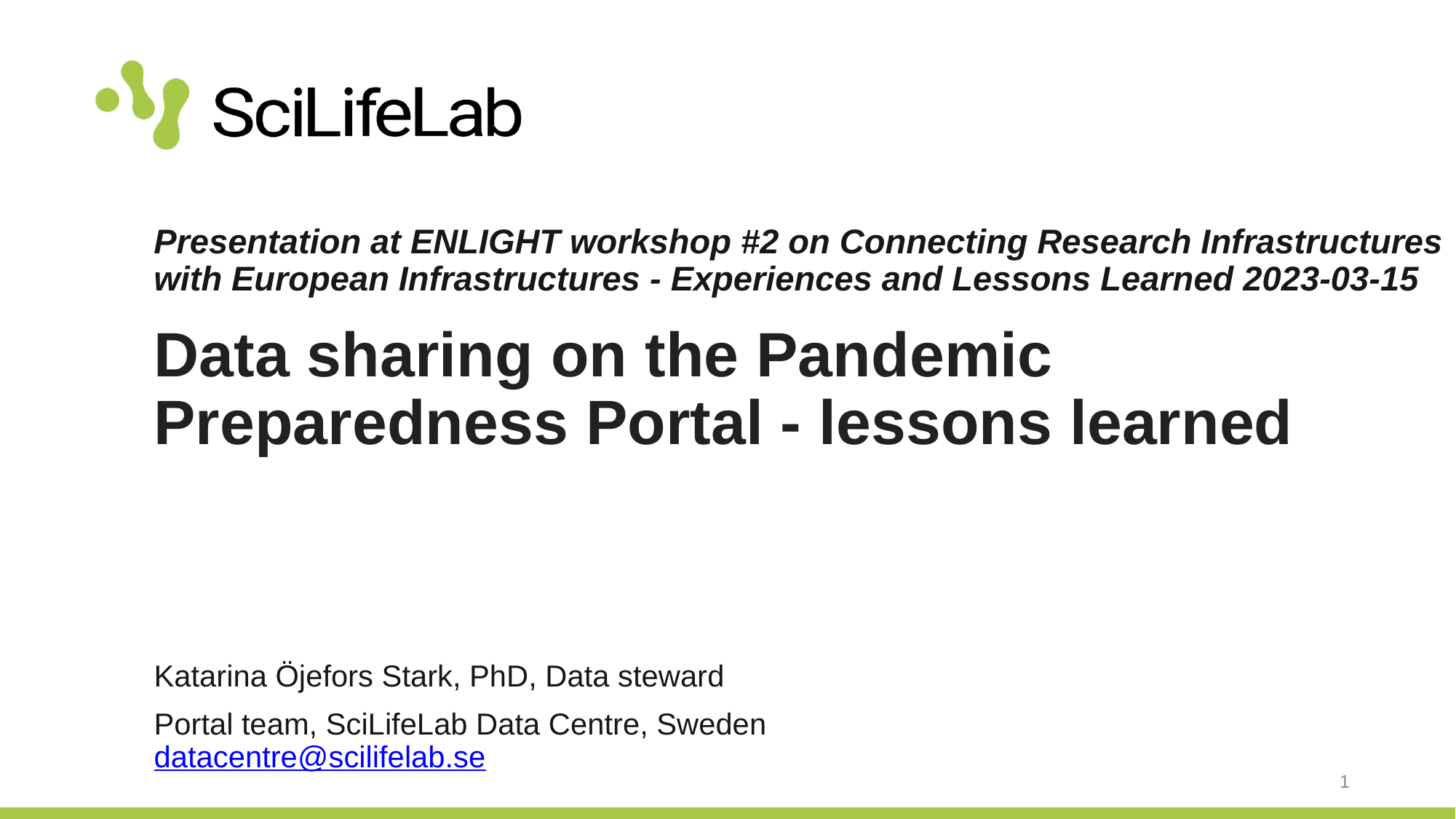

# Presentation at ENLIGHT workshop #2 on Connecting Research Infrastructures with European Infrastructures - Experiences and Lessons Learned 2023-03-15 Data sharing on the Pandemic Preparedness Portal - lessons learned

Katarina Öjefors Stark, PhD, Data steward
Portal team, SciLifeLab Data Centre, Sweden
datacentre@scilifelab.se

1